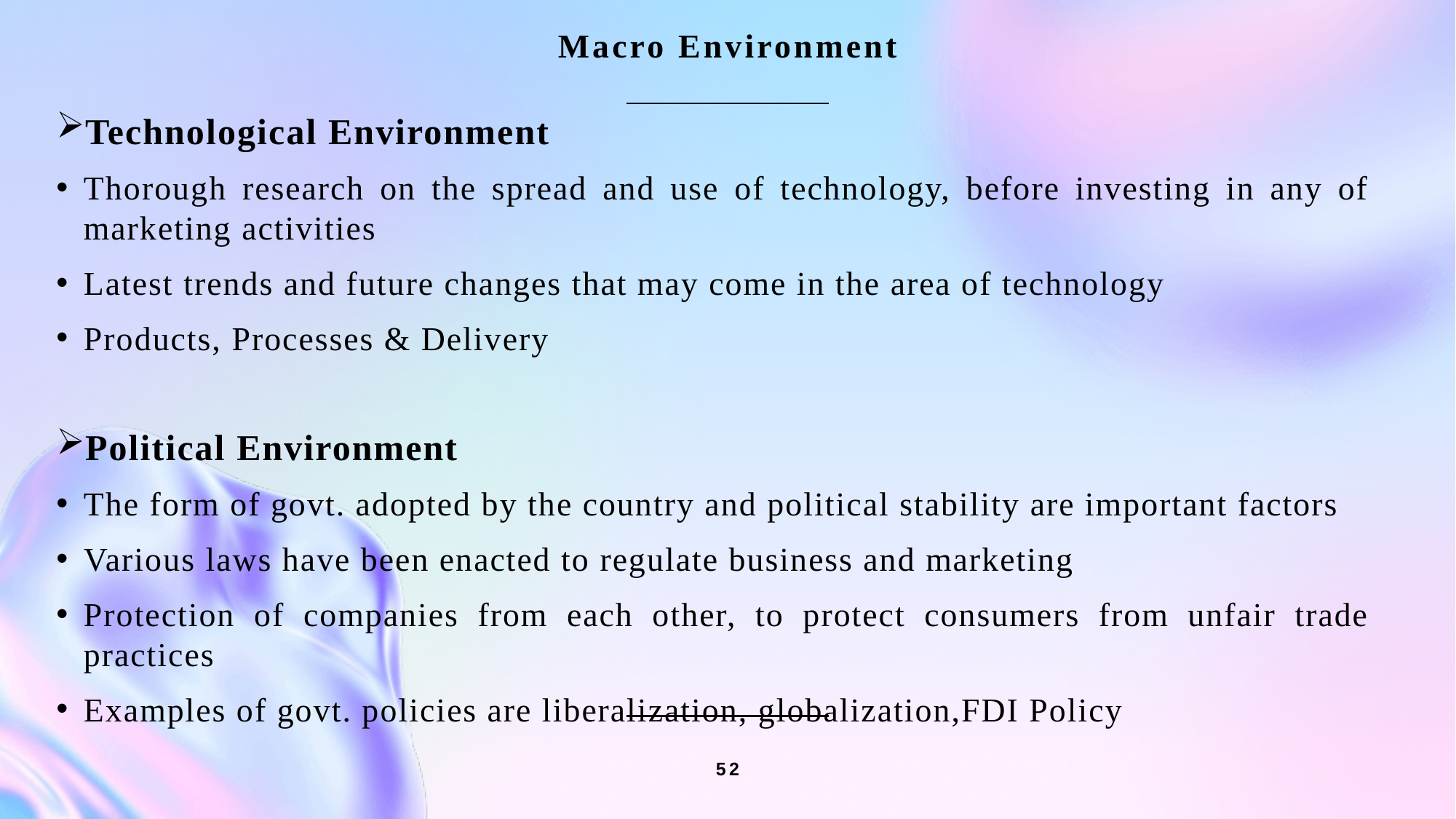

Macro Environment

Technological Environment
Thorough research on the spread and use of technology, before investing in any of marketing activities
Latest trends and future changes that may come in the area of technology
Products, Processes & Delivery

Political Environment
The form of govt. adopted by the country and political stability are important factors
Various laws have been enacted to regulate business and marketing
Protection of companies from each other, to protect consumers from unfair trade practices
Examples of govt. policies are liberalization, globalization,FDI Policy

#
52